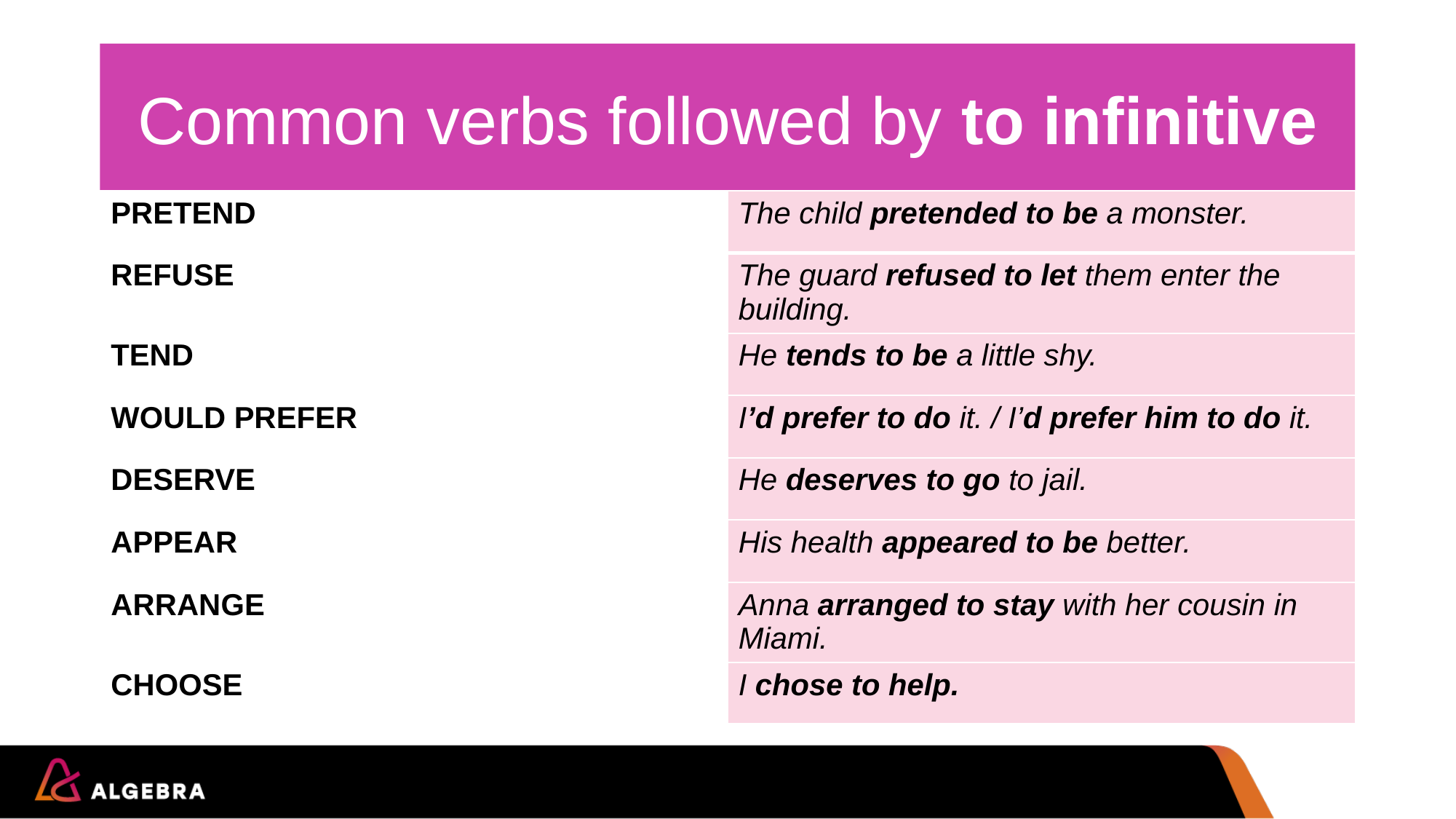

# Common verbs followed by to infinitive
| PRETEND | The child pretended to be a monster. |
| --- | --- |
| REFUSE | The guard refused to let them enter the building. |
| TEND | He tends to be a little shy. |
| WOULD PREFER | I’d prefer to do it. / I’d prefer him to do it. |
| DESERVE | He deserves to go to jail. |
| APPEAR | His health appeared to be better. |
| ARRANGE | Anna arranged to stay with her cousin in Miami. |
| CHOOSE | I chose to help. |